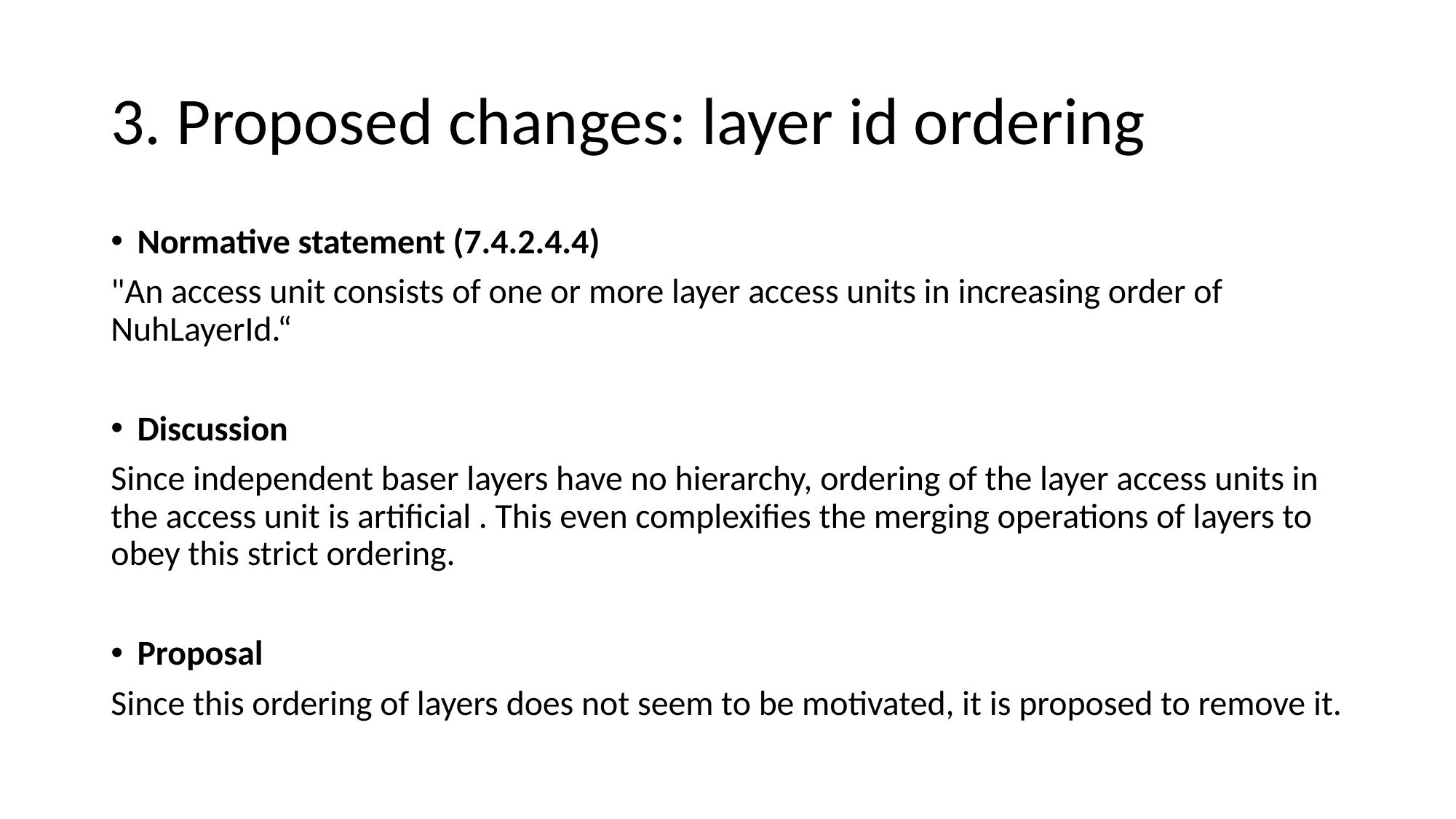

# 3. Proposed changes: layer id ordering
Normative statement (7.4.2.4.4)
"An access unit consists of one or more layer access units in increasing order of NuhLayerId.“

Discussion
Since independent baser layers have no hierarchy, ordering of the layer access units in the access unit is artificial . This even complexifies the merging operations of layers to obey this strict ordering.

Proposal
Since this ordering of layers does not seem to be motivated, it is proposed to remove it.